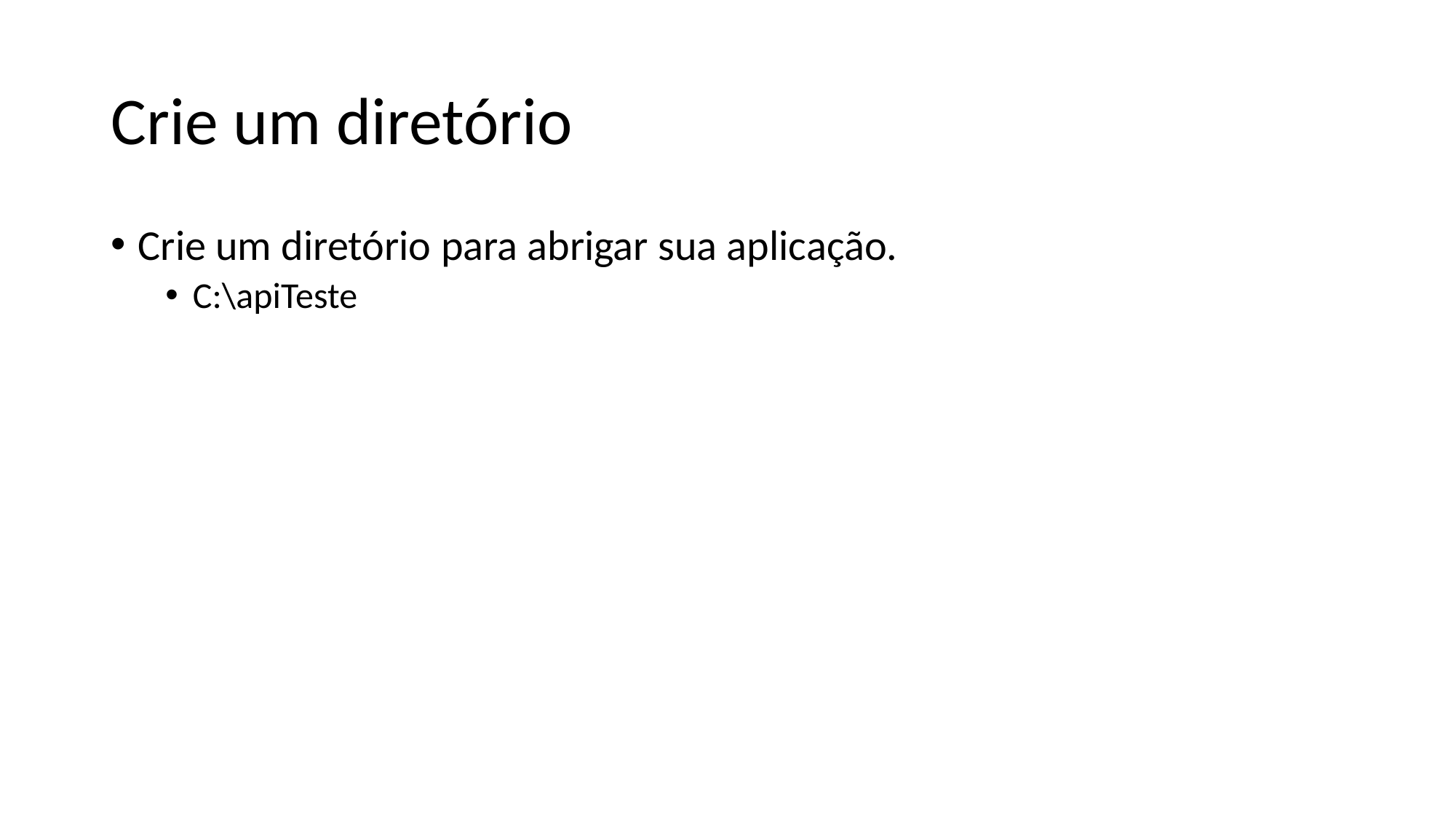

# Crie um diretório
Crie um diretório para abrigar sua aplicação.
C:\apiTeste